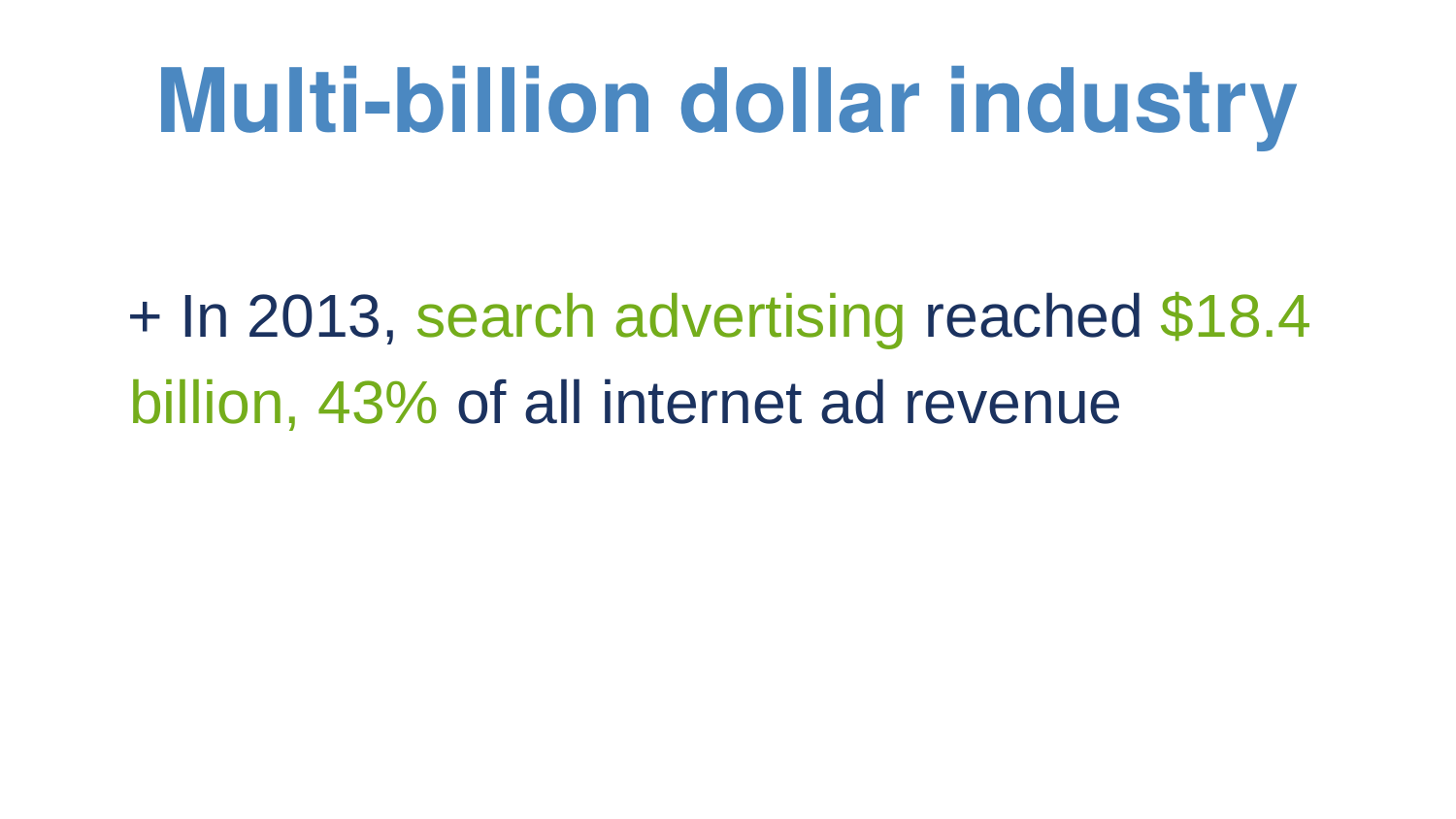

# Multi-billion dollar industry
+ In 2013, search advertising reached $18.4 billion, 43% of all internet ad revenue